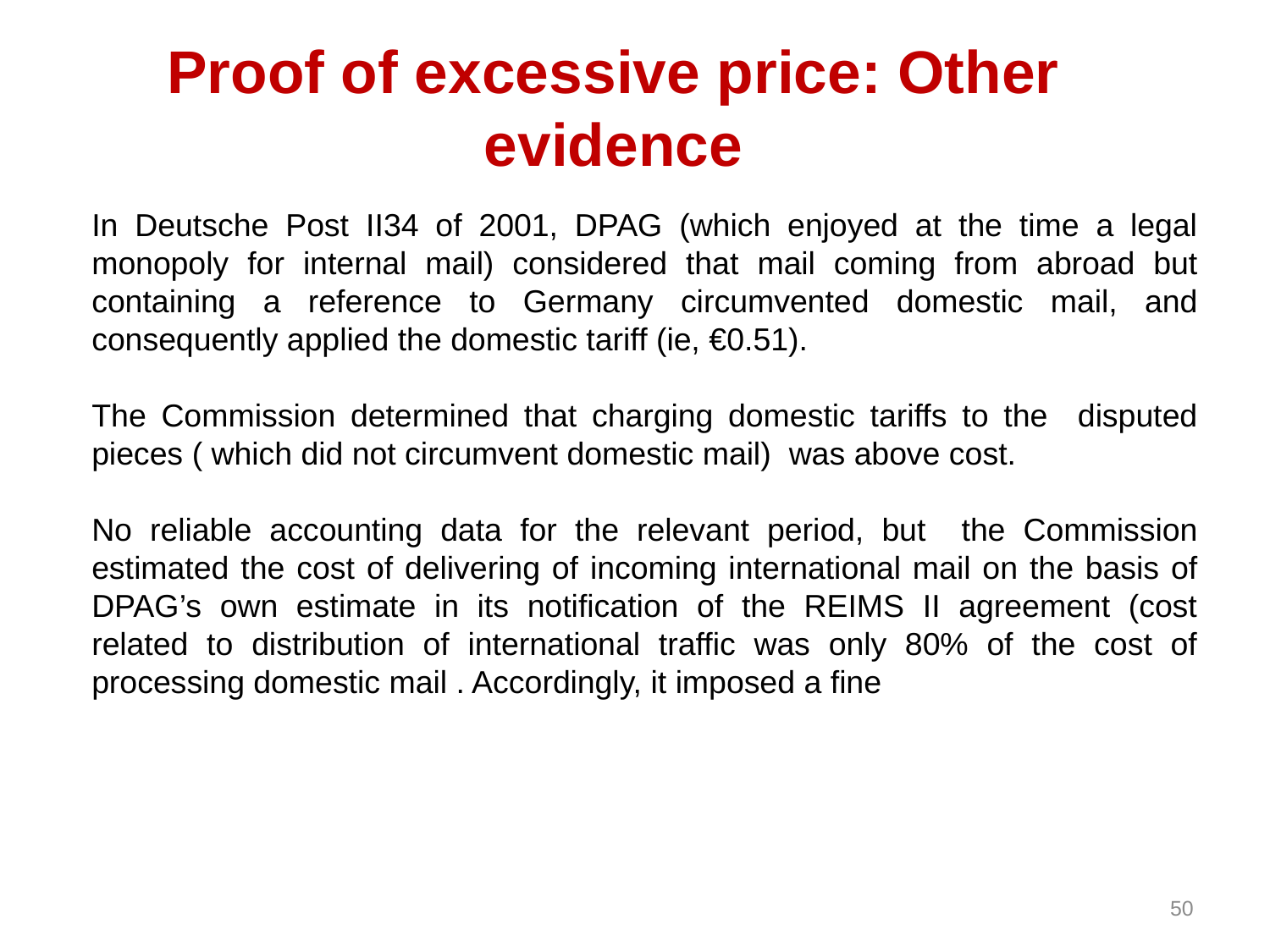

# Proof of excessive price: Other evidence
In Deutsche Post II34 of 2001, DPAG (which enjoyed at the time a legal monopoly for internal mail) considered that mail coming from abroad but containing a reference to Germany circumvented domestic mail, and consequently applied the domestic tariff (ie, €0.51).

The Commission determined that charging domestic tariffs to the  disputed pieces ( which did not circumvent domestic mail)  was above cost.

No reliable accounting data for the relevant period, but  the Commission estimated the cost of delivering of incoming international mail on the basis of DPAG’s own estimate in its notification of the REIMS II agreement (cost related to distribution of international traffic was only 80% of the cost of processing domestic mail . Accordingly, it imposed a fine

50